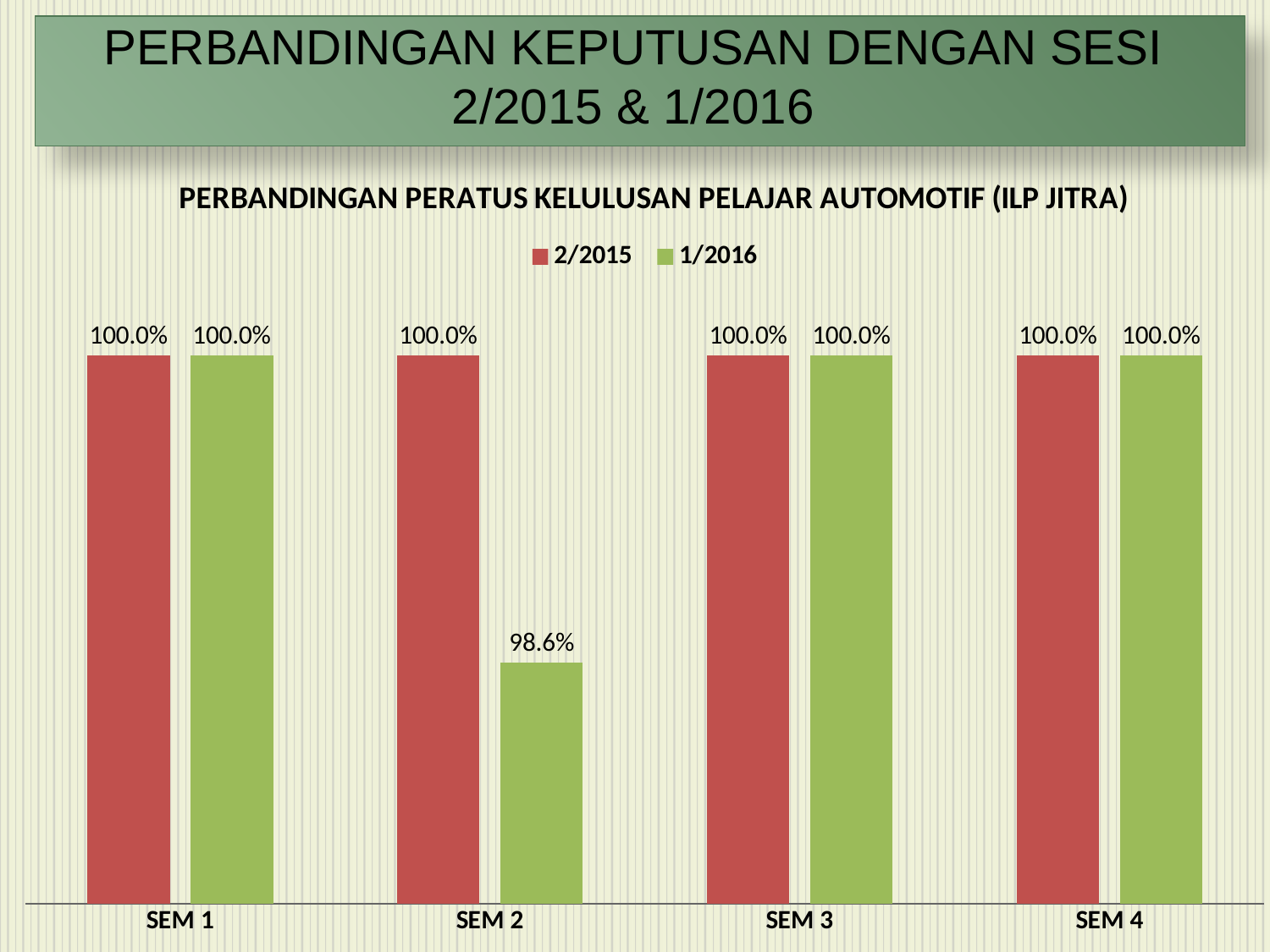

# PERBANDINGAN KEPUTUSAN DENGAN SESI 2/2015 & 1/2016

### Chart: PERBANDINGAN PERATUS KELULUSAN PELAJAR AUTOMOTIF (ILP JITRA)

| Category | 2/2015 | 1/2016 |
|---|---|---|
| SEM 1 | 100.0 | 100.0 |
| SEM 2 | 100.0 | 98.6 |
| SEM 3 | 100.0 | 100.0 |
| SEM 4 | 100.0 | 100.0 |